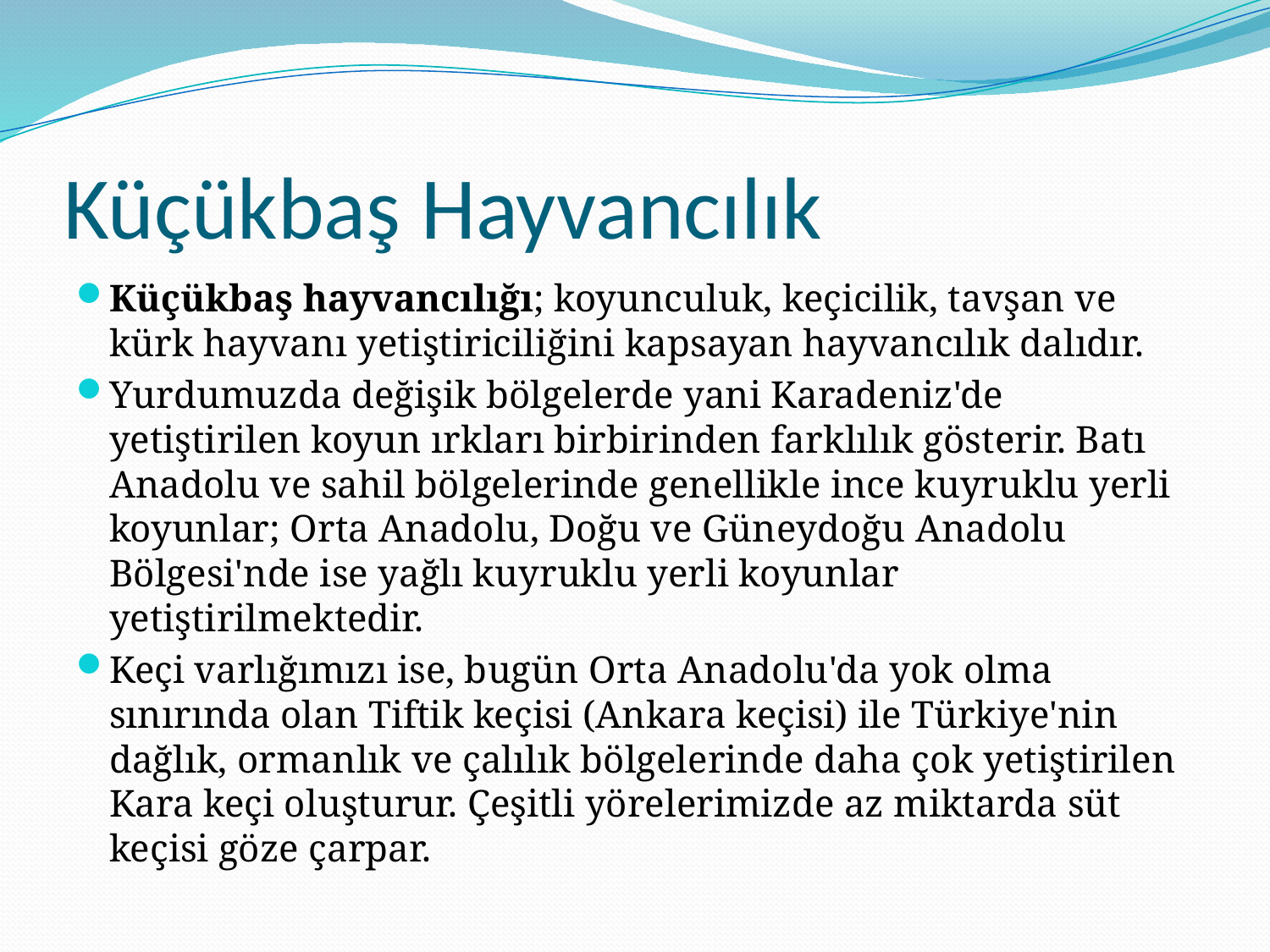

# Küçükbaş Hayvancılık
Küçükbaş hayvancılığı; koyunculuk, keçicilik, tavşan ve kürk hayvanı yetiştiriciliğini kapsayan hayvancılık dalıdır.
Yurdumuzda değişik bölgelerde yani Karadeniz'de yetiştirilen koyun ırkları birbirinden farklılık gösterir. Batı Anadolu ve sahil bölgelerinde genellikle ince kuyruklu yerli koyunlar; Orta Anadolu, Doğu ve Güneydoğu Anadolu Bölgesi'nde ise yağlı kuyruklu yerli koyunlar yetiştirilmektedir.
Keçi varlığımızı ise, bugün Orta Anadolu'da yok olma sınırında olan Tiftik keçisi (Ankara keçisi) ile Türkiye'nin dağlık, ormanlık ve çalılık bölgelerinde daha çok yetiştirilen Kara keçi oluşturur. Çeşitli yörelerimizde az miktarda süt keçisi göze çarpar.